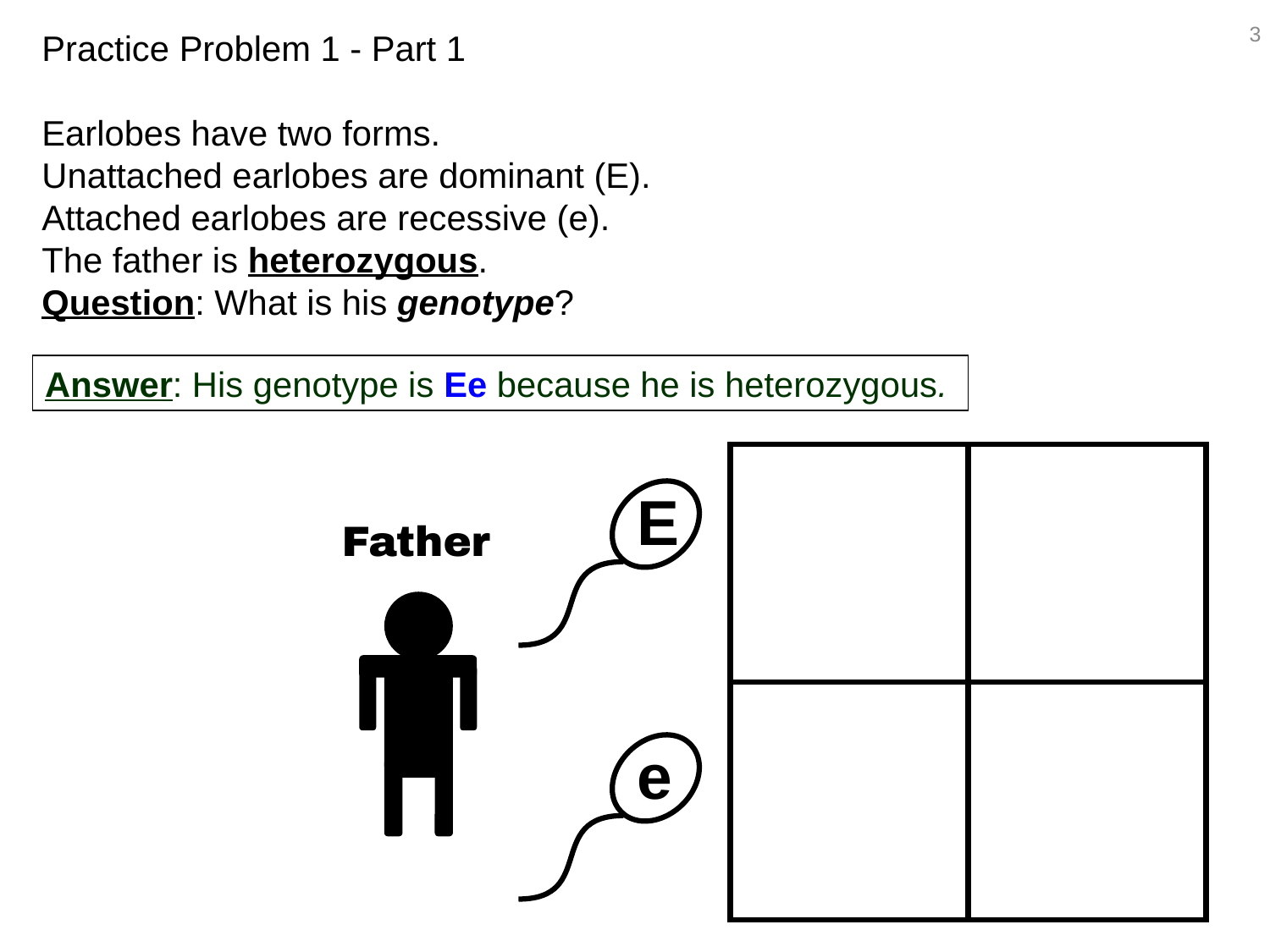

3
Practice Problem 1 - Part 1

Earlobes have two forms.
Unattached earlobes are dominant (E).
Attached earlobes are recessive (e).
The father is heterozygous.
Question: What is his genotype?
Answer: His genotype is Ee because he is heterozygous.

E

Father

e